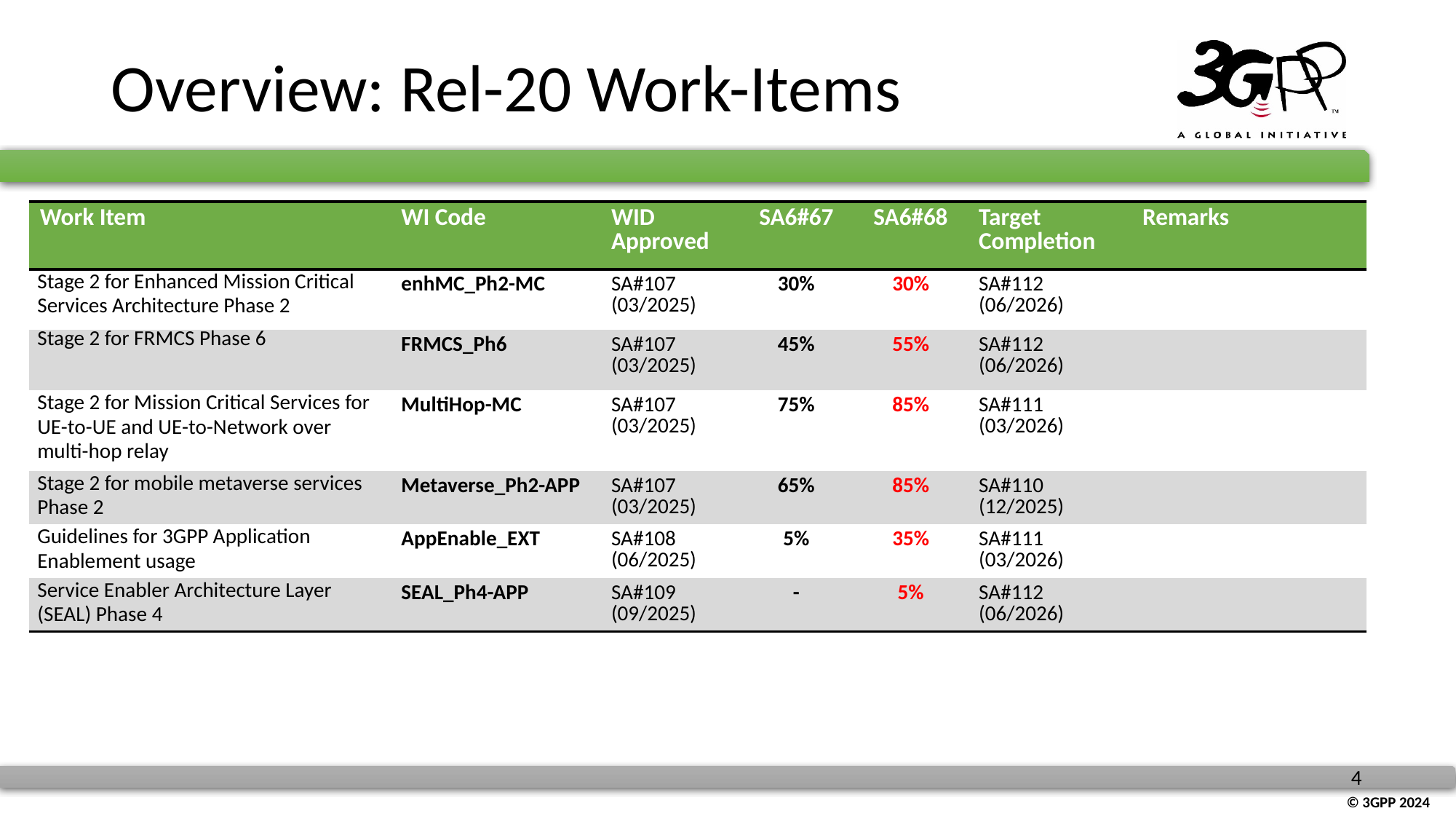

# Overview: Rel-20 Work-Items
| Work Item | WI Code | WID Approved | SA6#67 | SA6#68 | Target Completion | Remarks |
| --- | --- | --- | --- | --- | --- | --- |
| Stage 2 for Enhanced Mission Critical Services Architecture Phase 2 | enhMC\_Ph2-MC | SA#107 (03/2025) | 30% | 30% | SA#112 (06/2026) |  |
| Stage 2 for FRMCS Phase 6 | FRMCS\_Ph6 | SA#107 (03/2025) | 45% | 55% | SA#112 (06/2026) |  |
| Stage 2 for Mission Critical Services for UE-to-UE and UE-to-Network over multi-hop relay | MultiHop-MC | SA#107 (03/2025) | 75% | 85% | SA#111 (03/2026) |  |
| Stage 2 for mobile metaverse services Phase 2 | Metaverse\_Ph2-APP | SA#107 (03/2025) | 65% | 85% | SA#110 (12/2025) |  |
| Guidelines for 3GPP Application Enablement usage | AppEnable\_EXT | SA#108 (06/2025) | 5% | 35% | SA#111 (03/2026) |  |
| Service Enabler Architecture Layer (SEAL) Phase 4 | SEAL\_Ph4-APP | SA#109 (09/2025) | - | 5% | SA#112 (06/2026) |  |